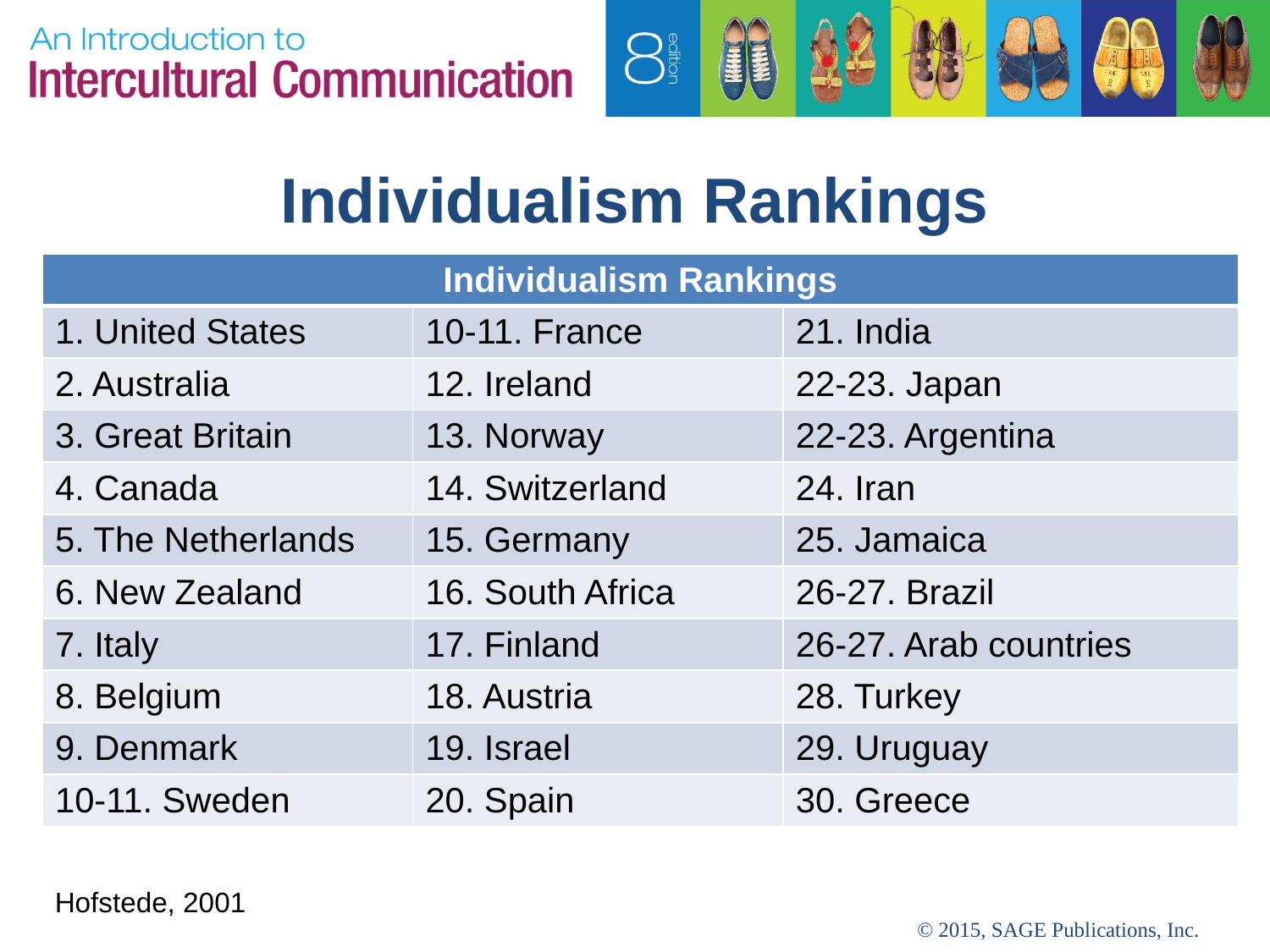

# Individualism Rankings
| Individualism Rankings |  |  |
| --- | --- | --- |
| 1. United States | 10-11. France | 21. India |
| 2. Australia | 12. Ireland | 22-23. Japan |
| 3. Great Britain | 13. Norway | 22-23. Argentina |
| 4. Canada | 14. Switzerland | 24. Iran |
| 5. The Netherlands | 15. Germany | 25. Jamaica |
| 6. New Zealand | 16. South Africa | 26-27. Brazil |
| 7. Italy | 17. Finland | 26-27. Arab countries |
| 8. Belgium | 18. Austria | 28. Turkey |
| 9. Denmark | 19. Israel | 29. Uruguay |
| 10-11. Sweden | 20. Spain | 30. Greece |
Hofstede, 2001
© 2015, SAGE Publications, Inc.